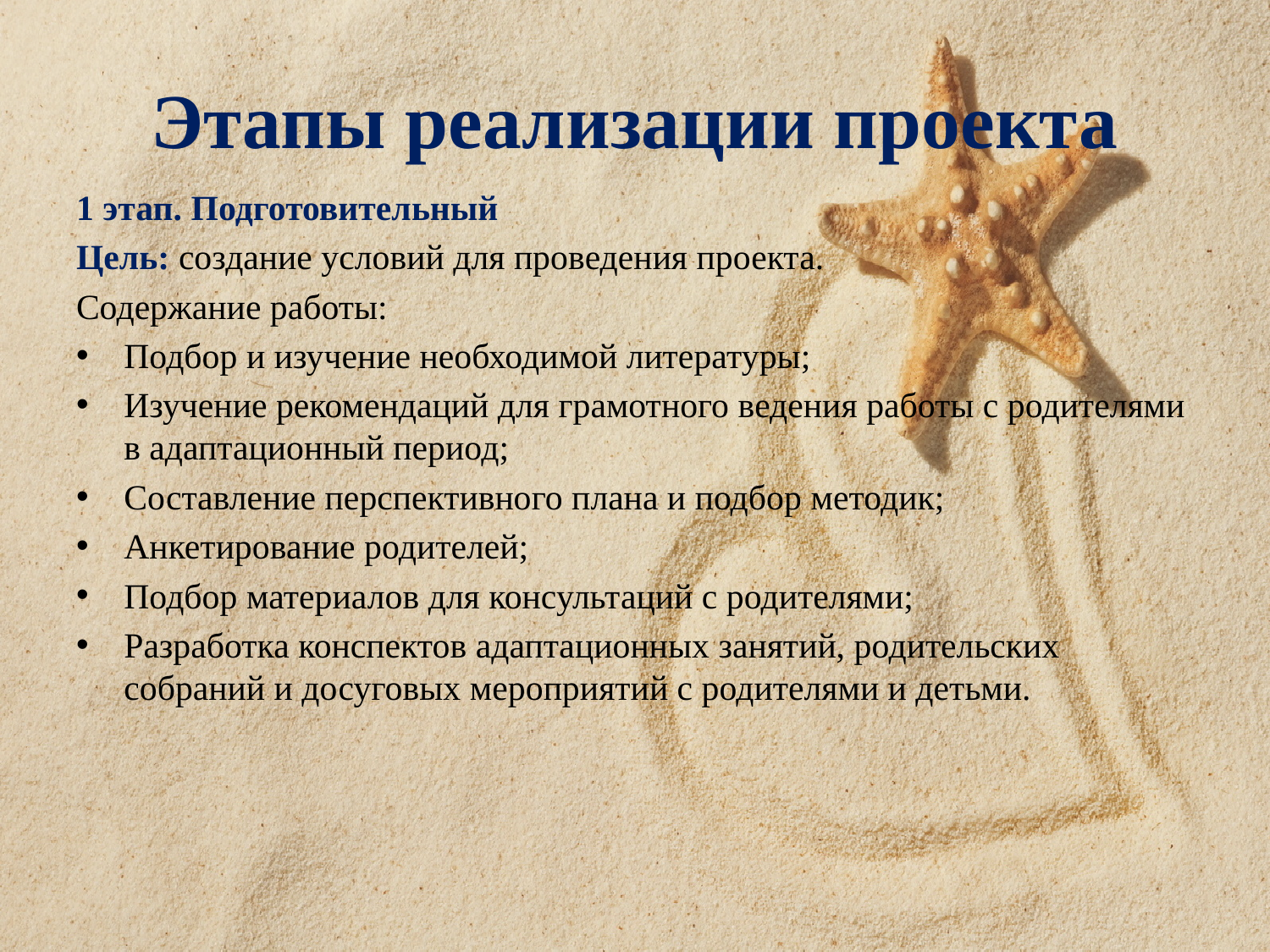

# Этапы реализации проекта
1 этап. Подготовительный
Цель: создание условий для проведения проекта.
Содержание работы:
Подбор и изучение необходимой литературы;
Изучение рекомендаций для грамотного ведения работы с родителями в адаптационный период;
Составление перспективного плана и подбор методик;
Анкетирование родителей;
Подбор материалов для консультаций с родителями;
Разработка конспектов адаптационных занятий, родительских собраний и досуговых мероприятий с родителями и детьми.